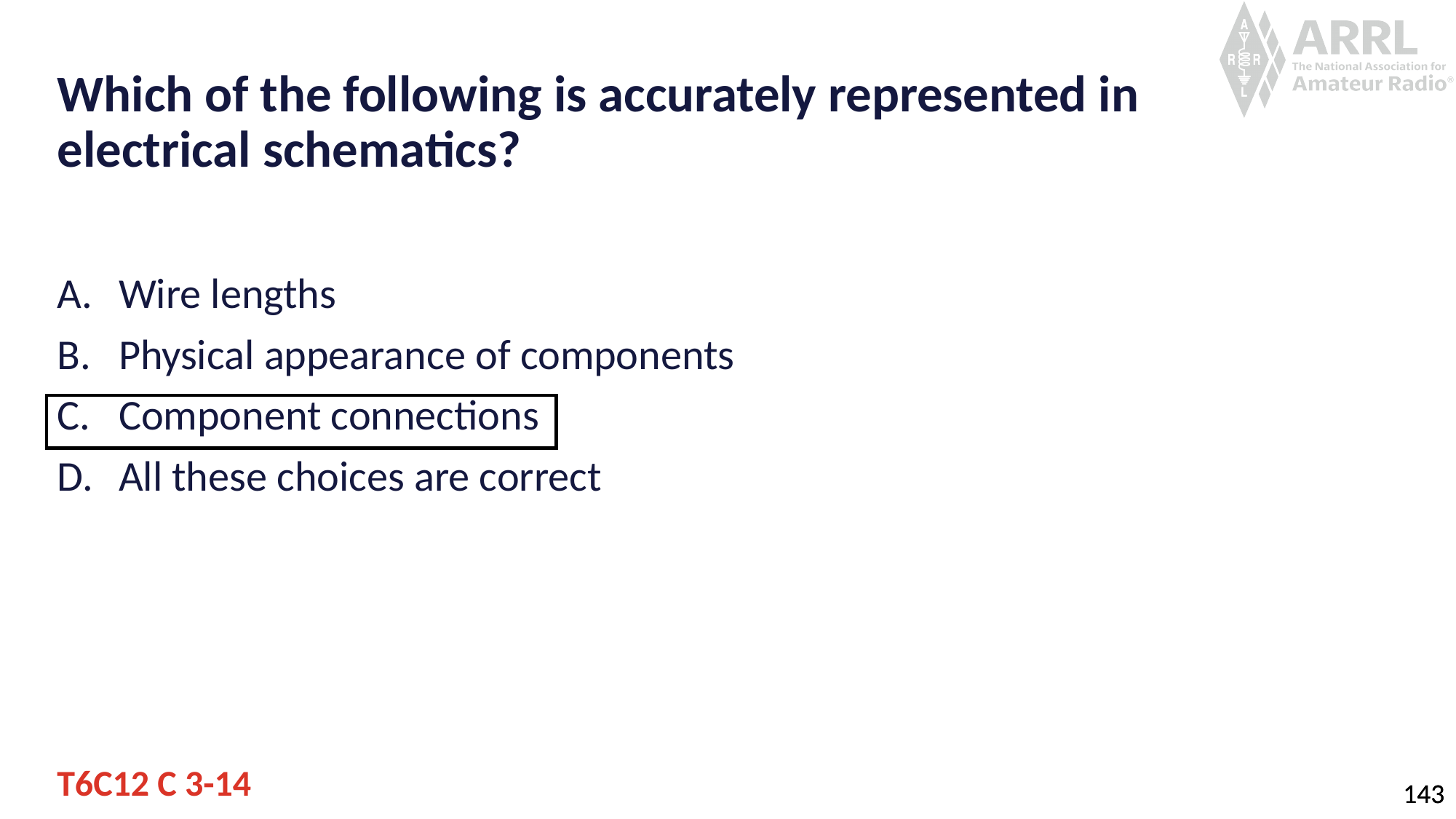

# Which of the following is accurately represented in electrical schematics?
Wire lengths
Physical appearance of components
Component connections
All these choices are correct

T6C12 C 3-14